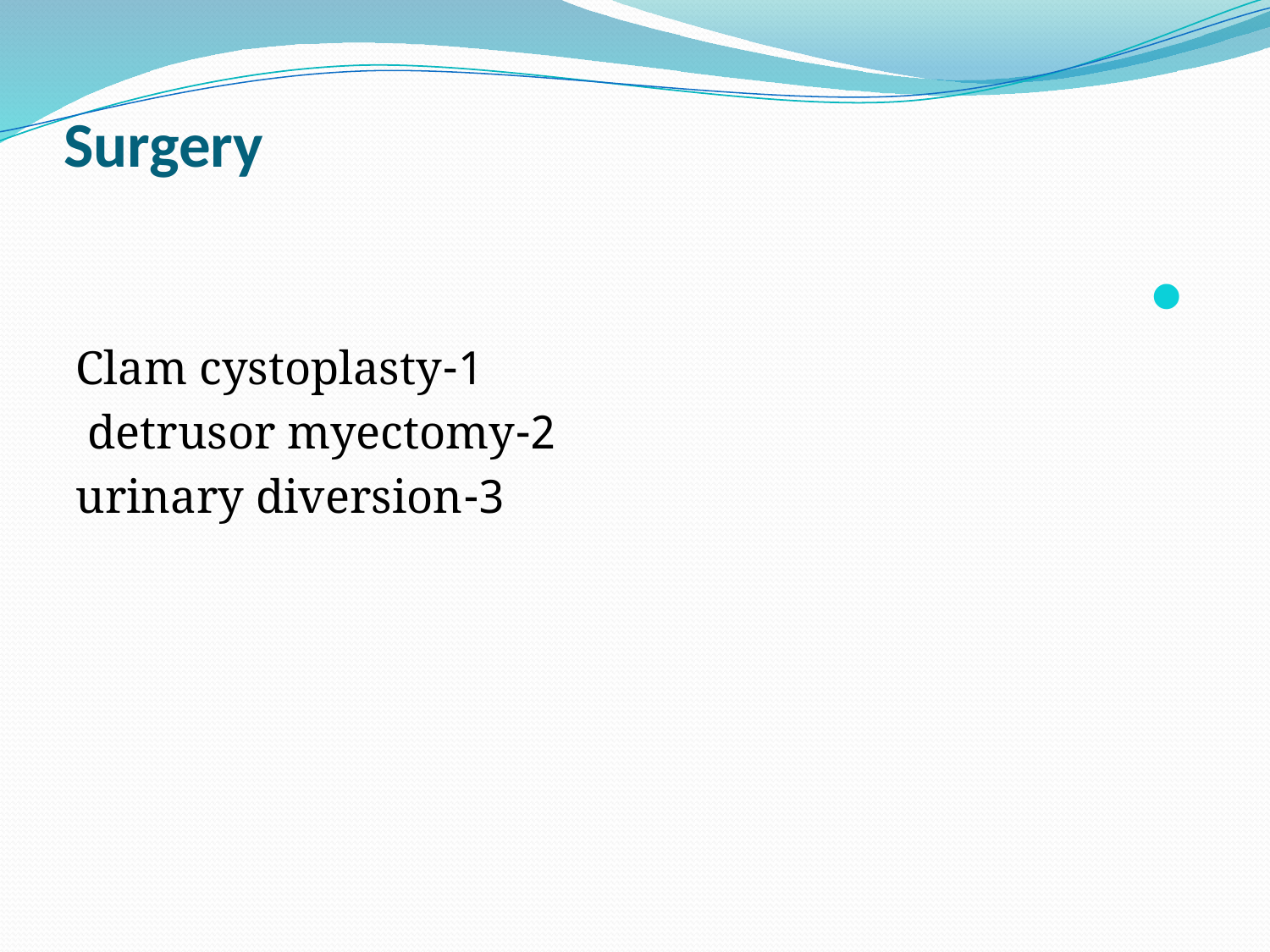

# Surgery

1-Clam cystoplasty
2-detrusor myectomy
3-urinary diversion